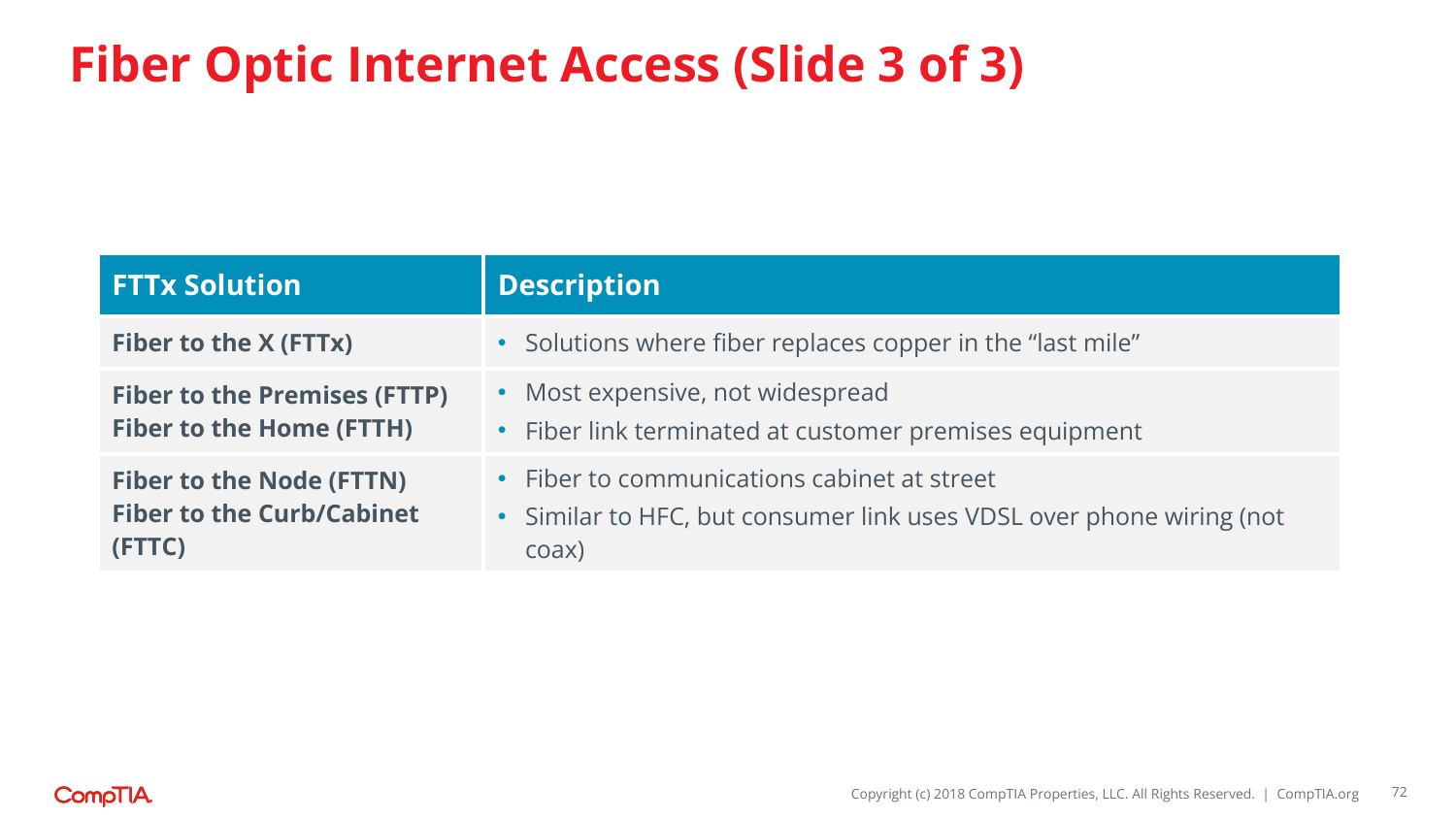

# Fiber Optic Internet Access (Slide 3 of 3)
| FTTx Solution | Description |
| --- | --- |
| Fiber to the X (FTTx) | Solutions where fiber replaces copper in the “last mile” |
| Fiber to the Premises (FTTP) Fiber to the Home (FTTH) | Most expensive, not widespread Fiber link terminated at customer premises equipment |
| Fiber to the Node (FTTN) Fiber to the Curb/Cabinet (FTTC) | Fiber to communications cabinet at street Similar to HFC, but consumer link uses VDSL over phone wiring (not coax) |
72